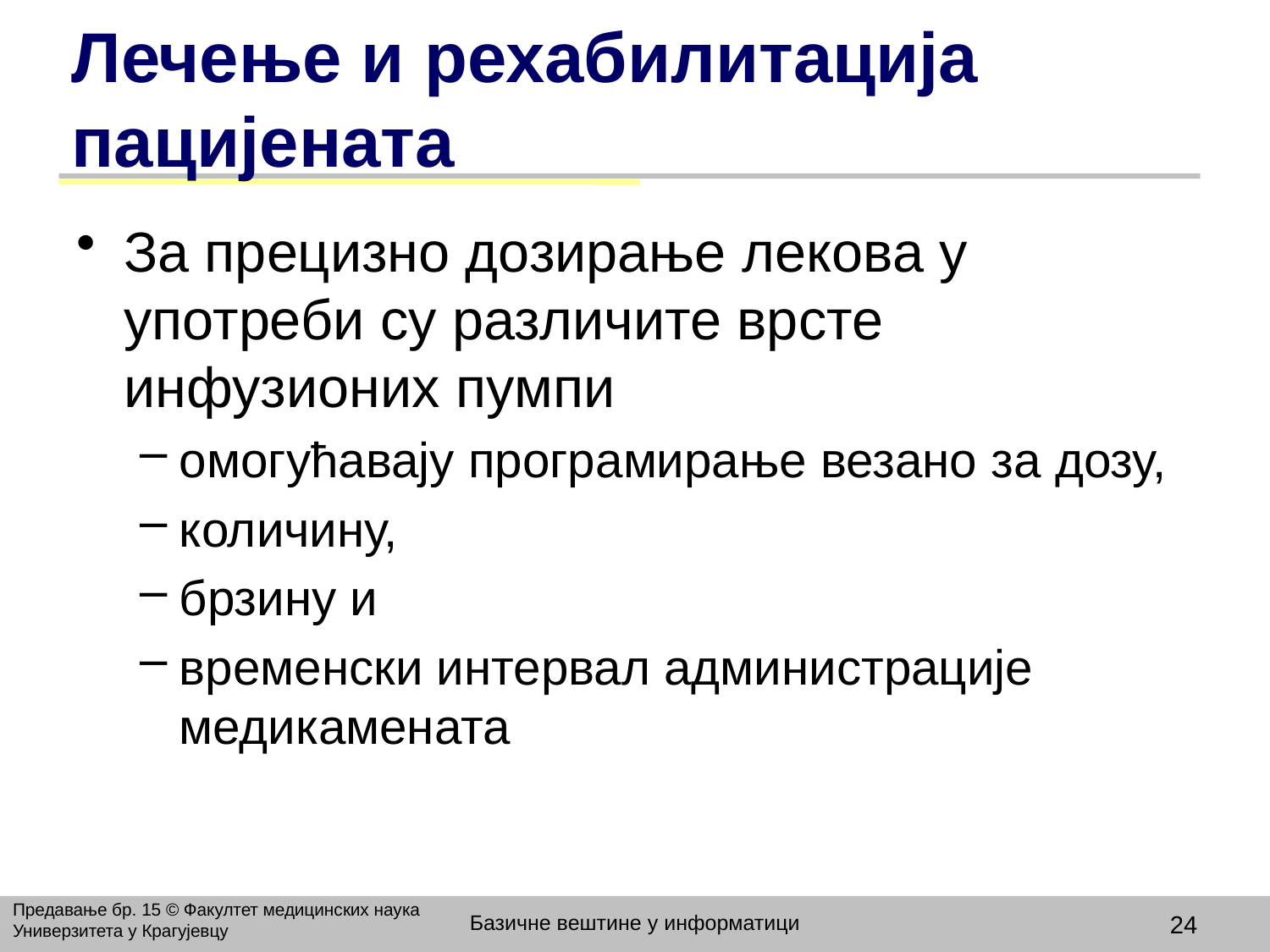

# Лечење и рехабилитација пацијената
За прецизно дозирање лекова у употреби су различите врсте инфузионих пумпи
омогућавају програмирање везано за дозу,
количину,
брзину и
временски интервал администрације медикамената

Предавање бр. 15 © Факултет медицинских наука Универзитета у Крагујевцу
Базичне вештине у информатици
24